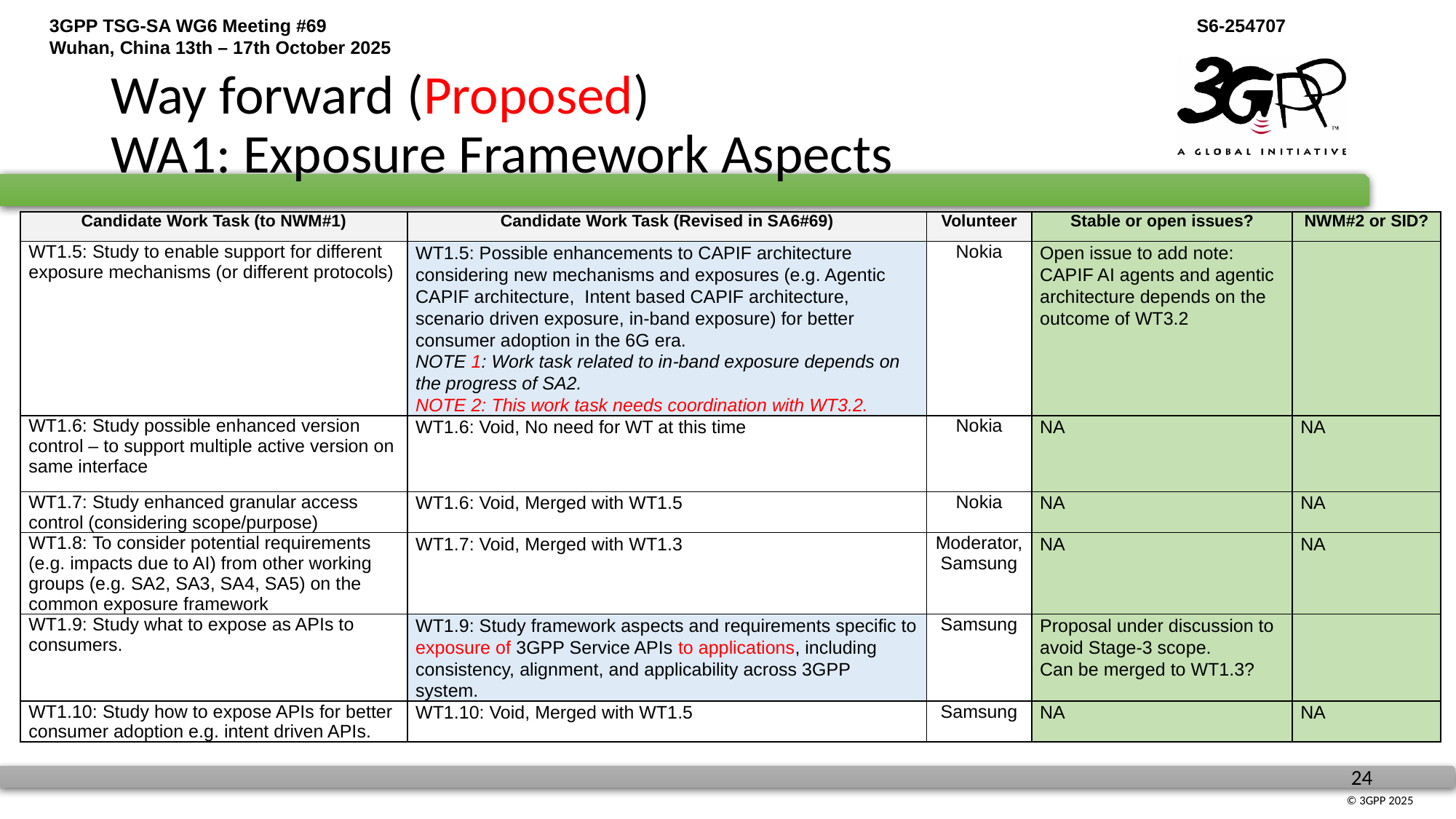

# Way forward (Proposed) WA1: Exposure Framework Aspects
| Candidate Work Task (to NWM#1) | Candidate Work Task (Revised in SA6#69) | Volunteer | Stable or open issues? | NWM#2 or SID? |
| --- | --- | --- | --- | --- |
| WT1.5: Study to enable support for different exposure mechanisms (or different protocols) | WT1.5: Possible enhancements to CAPIF architecture considering new mechanisms and exposures (e.g. Agentic CAPIF architecture,  Intent based CAPIF architecture, scenario driven exposure, in-band exposure) for better consumer adoption in the 6G era. NOTE 1: Work task related to in-band exposure depends on the progress of SA2. NOTE 2: This work task needs coordination with WT3.2. | Nokia | Open issue to add note: CAPIF AI agents and agentic architecture depends on the outcome of WT3.2 |  |
| WT1.6: Study possible enhanced version control – to support multiple active version on same interface | WT1.6: Void, No need for WT at this time | Nokia | NA | NA |
| WT1.7: Study enhanced granular access control (considering scope/purpose) | WT1.6: Void, Merged with WT1.5 | Nokia | NA | NA |
| WT1.8: To consider potential requirements (e.g. impacts due to AI) from other working groups (e.g. SA2, SA3, SA4, SA5) on the common exposure framework | WT1.7: Void, Merged with WT1.3 | Moderator, Samsung | NA | NA |
| WT1.9: Study what to expose as APIs to consumers. | WT1.9: Study framework aspects and requirements specific to exposure of 3GPP Service APIs to applications, including consistency, alignment, and applicability across 3GPP system. | Samsung | Proposal under discussion to avoid Stage-3 scope. Can be merged to WT1.3? |  |
| WT1.10: Study how to expose APIs for better consumer adoption e.g. intent driven APIs. | WT1.10: Void, Merged with WT1.5 | Samsung | NA | NA |